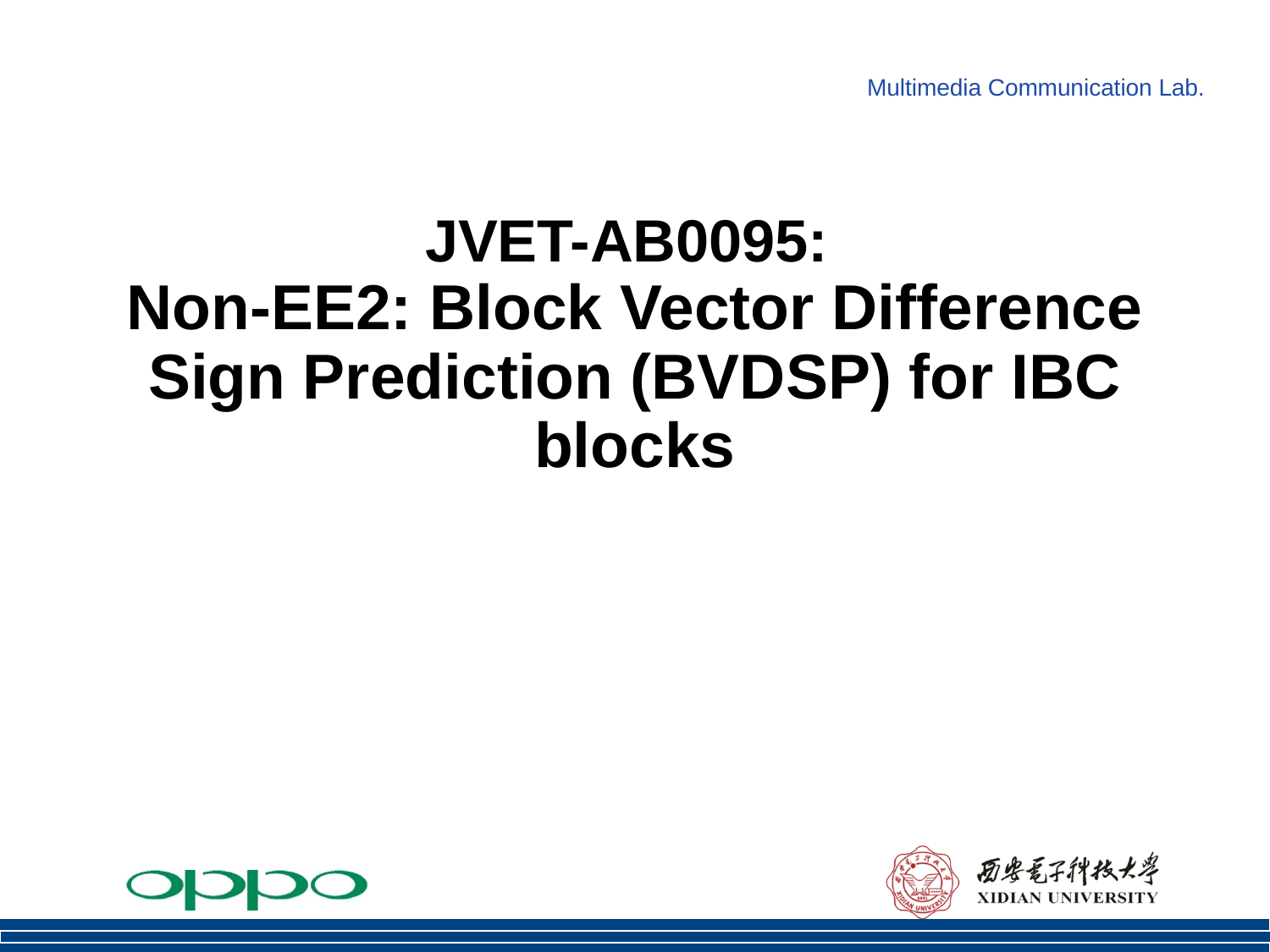

# JVET-AB0095: Non-EE2: Block Vector Difference Sign Prediction (BVDSP) for IBC blocks